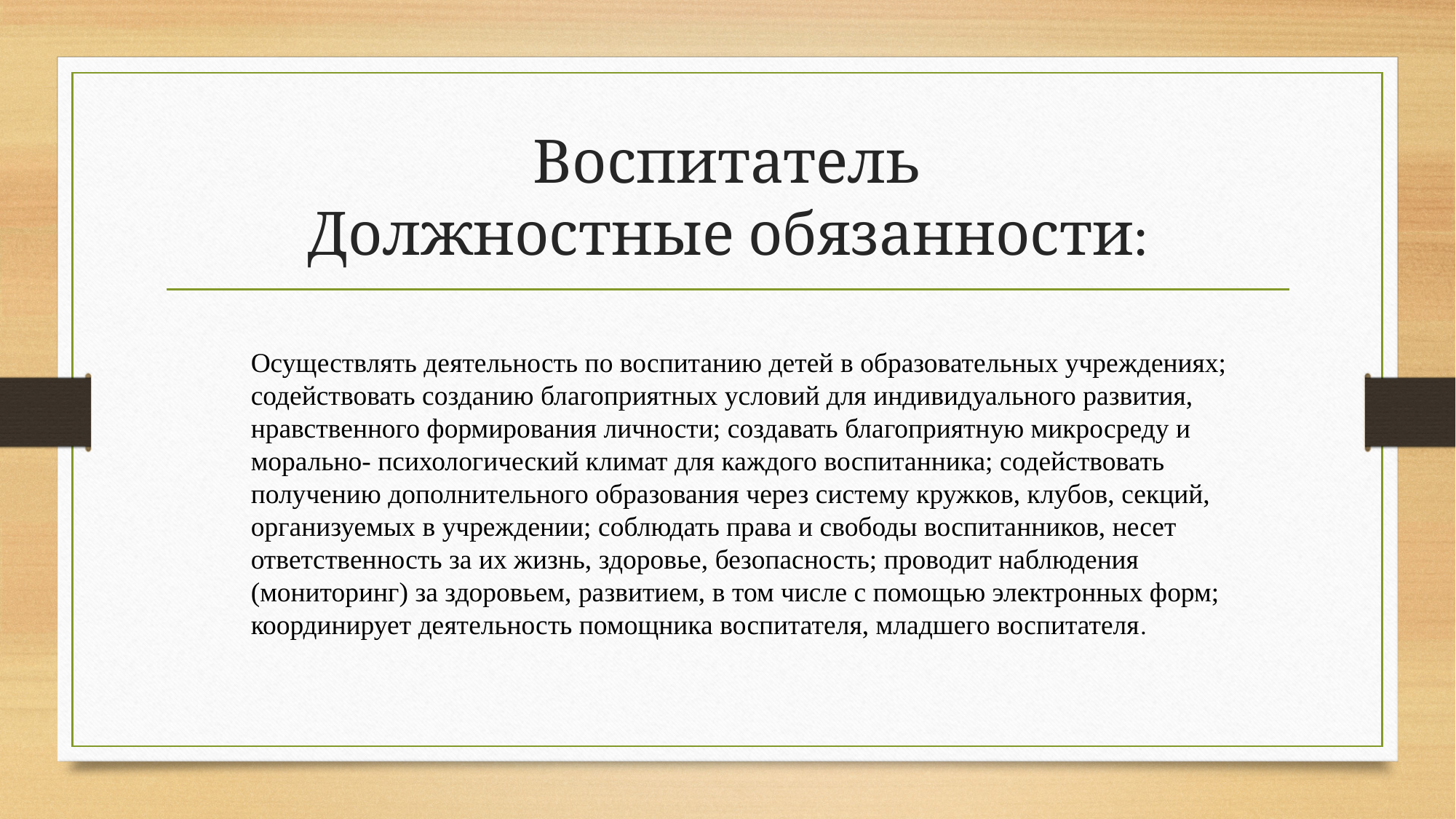

# Воспитатель Должностные обязанности:
Осуществлять деятельность по воспитанию детей в образовательных учреждениях; содействовать созданию благоприятных условий для индивидуального развития, нравственного формирования личности; создавать благоприятную микросреду и морально- психологический климат для каждого воспитанника; содействовать получению дополнительного образования через систему кружков, клубов, секций, организуемых в учреждении; соблюдать права и свободы воспитанников, несет ответственность за их жизнь, здоровье, безопасность; проводит наблюдения (мониторинг) за здоровьем, развитием, в том числе с помощью электронных форм; координирует деятельность помощника воспитателя, младшего воспитателя.